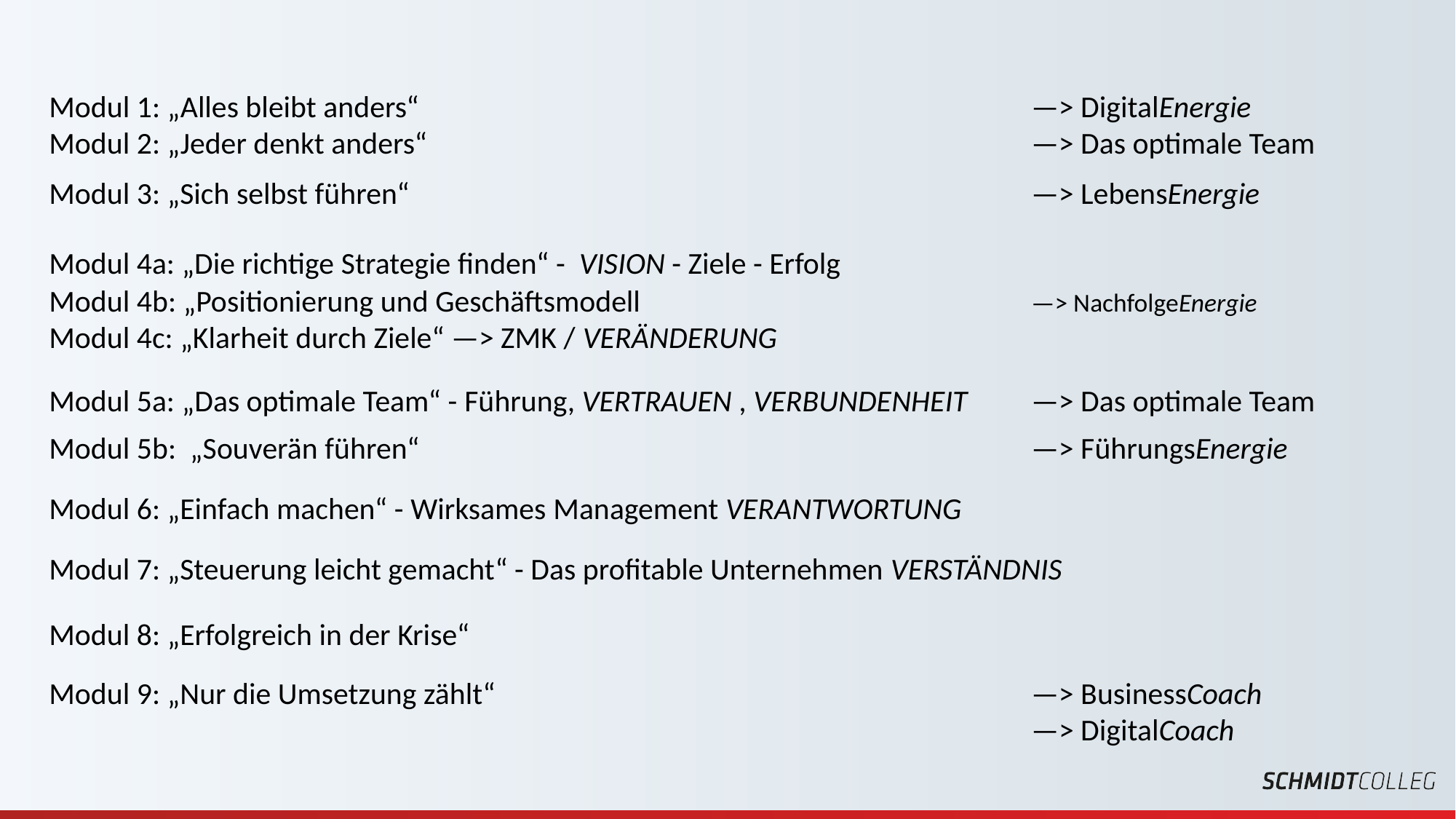

Modul 1: „Alles bleibt anders“ 						—> DigitalEnergie
Modul 2: „Jeder denkt anders“ 						—> Das optimale Team
Modul 3: „Sich selbst führen“ 						—> LebensEnergie
Modul 4a: „Die richtige Strategie finden“ -  VISION - Ziele - Erfolg
Modul 4b: „Positionierung und Geschäftsmodell 				—> NachfolgeEnergie
Modul 4c: „Klarheit durch Ziele“ —> ZMK / VERÄNDERUNG
Modul 5a: „Das optimale Team“ - Führung, VERTRAUEN , VERBUNDENHEIT 	—> Das optimale Team
Modul 5b:  „Souverän führen“ 						—> FührungsEnergie
Modul 6: „Einfach machen“ - Wirksames Management VERANTWORTUNG
Modul 7: „Steuerung leicht gemacht“ - Das profitable Unternehmen VERSTÄNDNIS
Modul 8: „Erfolgreich in der Krise“
Modul 9: „Nur die Umsetzung zählt“ 					—> BusinessCoach
									—> DigitalCoach